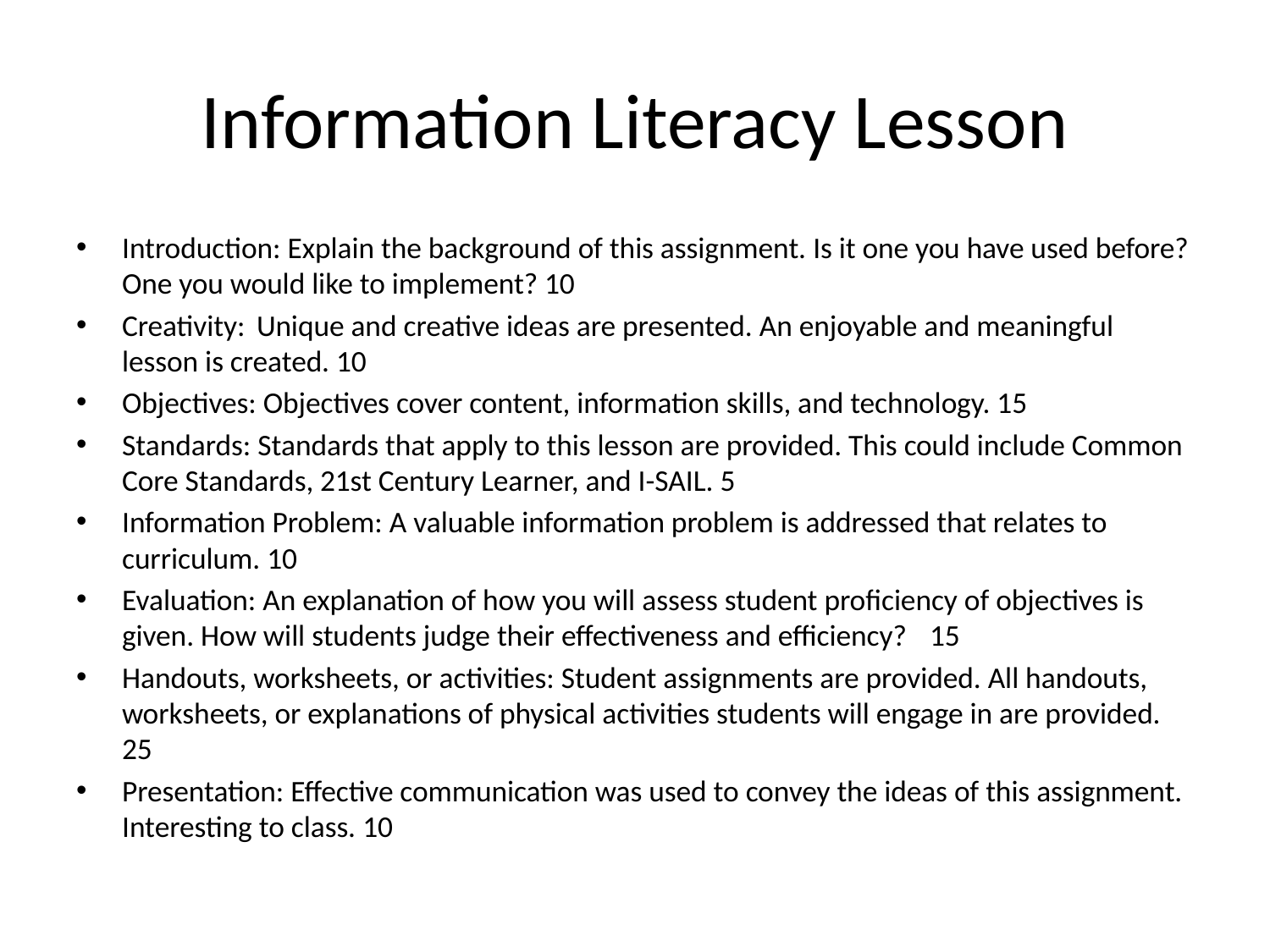

# Information Literacy Lesson
Introduction: Explain the background of this assignment. Is it one you have used before? One you would like to implement? 10
Creativity: 	Unique and creative ideas are presented. An enjoyable and meaningful lesson is created. 10
Objectives: Objectives cover content, information skills, and technology. 15
Standards: Standards that apply to this lesson are provided. This could include Common Core Standards, 21st Century Learner, and I-SAIL. 5
Information Problem: A valuable information problem is addressed that relates to curriculum. 10
Evaluation: An explanation of how you will assess student proficiency of objectives is given. How will students judge their effectiveness and efficiency? 	15
Handouts, worksheets, or activities: Student assignments are provided. All handouts, worksheets, or explanations of physical activities students will engage in are provided. 25
Presentation: Effective communication was used to convey the ideas of this assignment. Interesting to class. 10